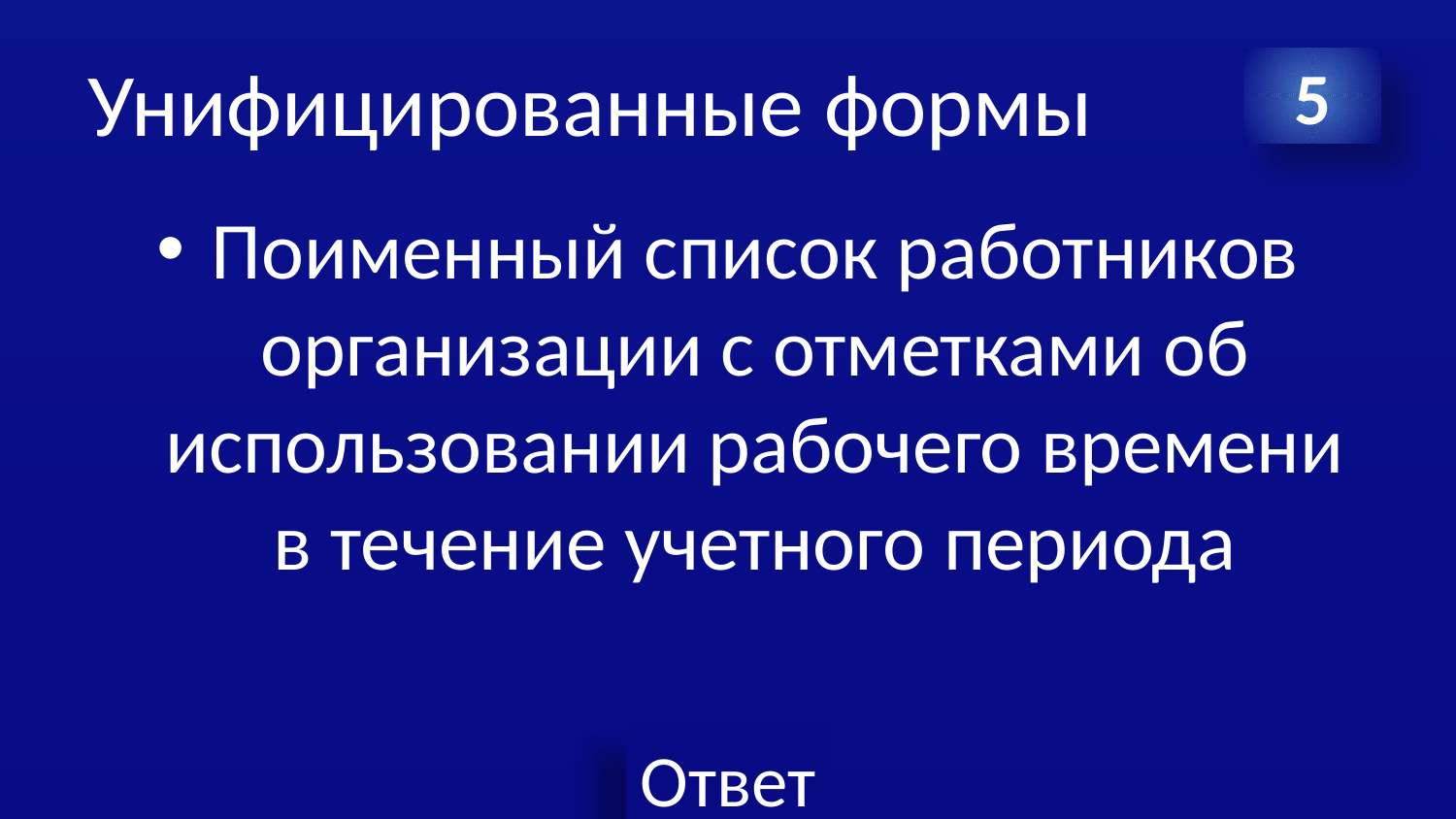

# Унифицированные формы
5
Поименный список работников организации с отметками об использовании рабочего времени в течение учетного периода